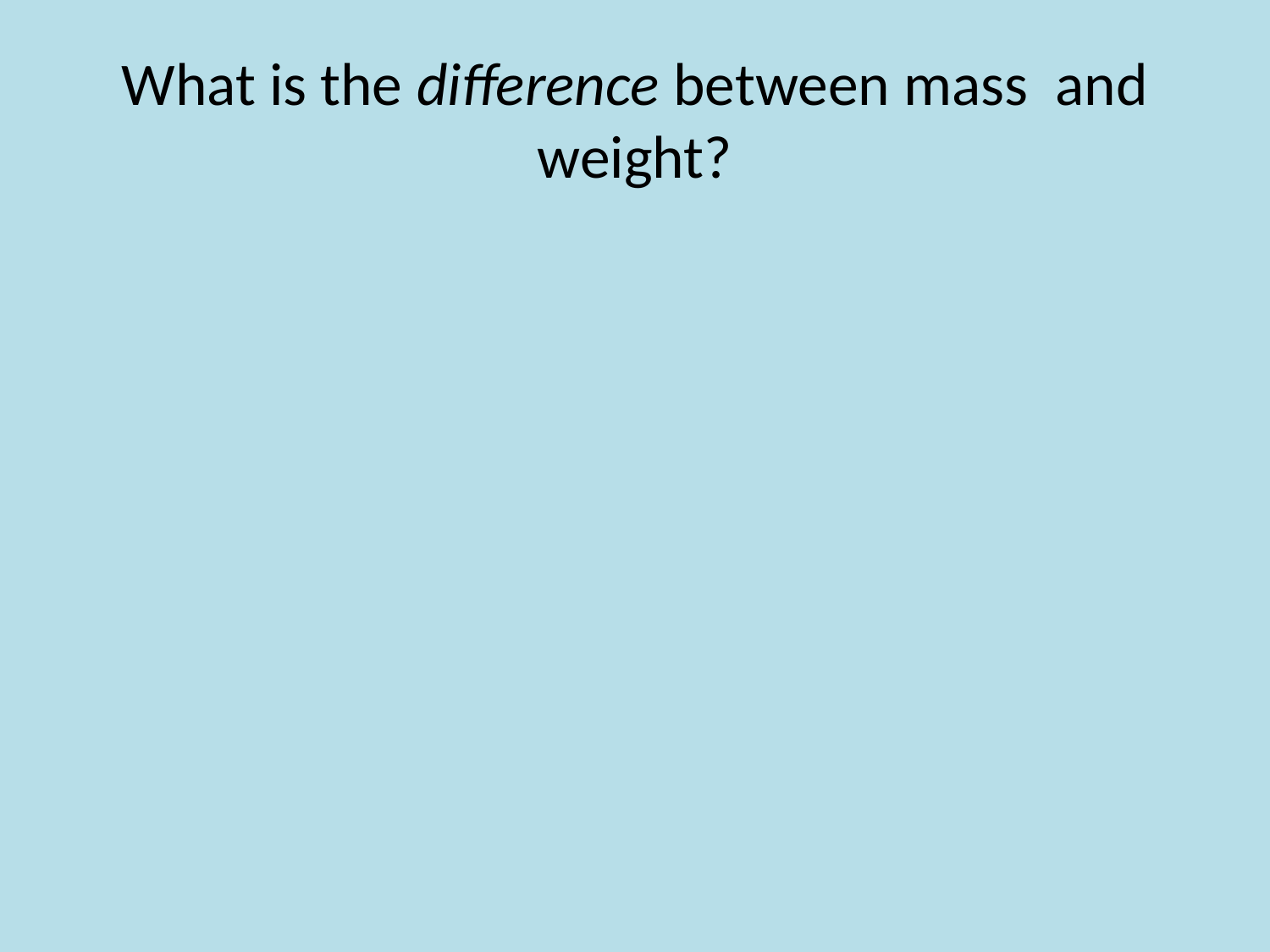

# What is the difference between mass  and weight?